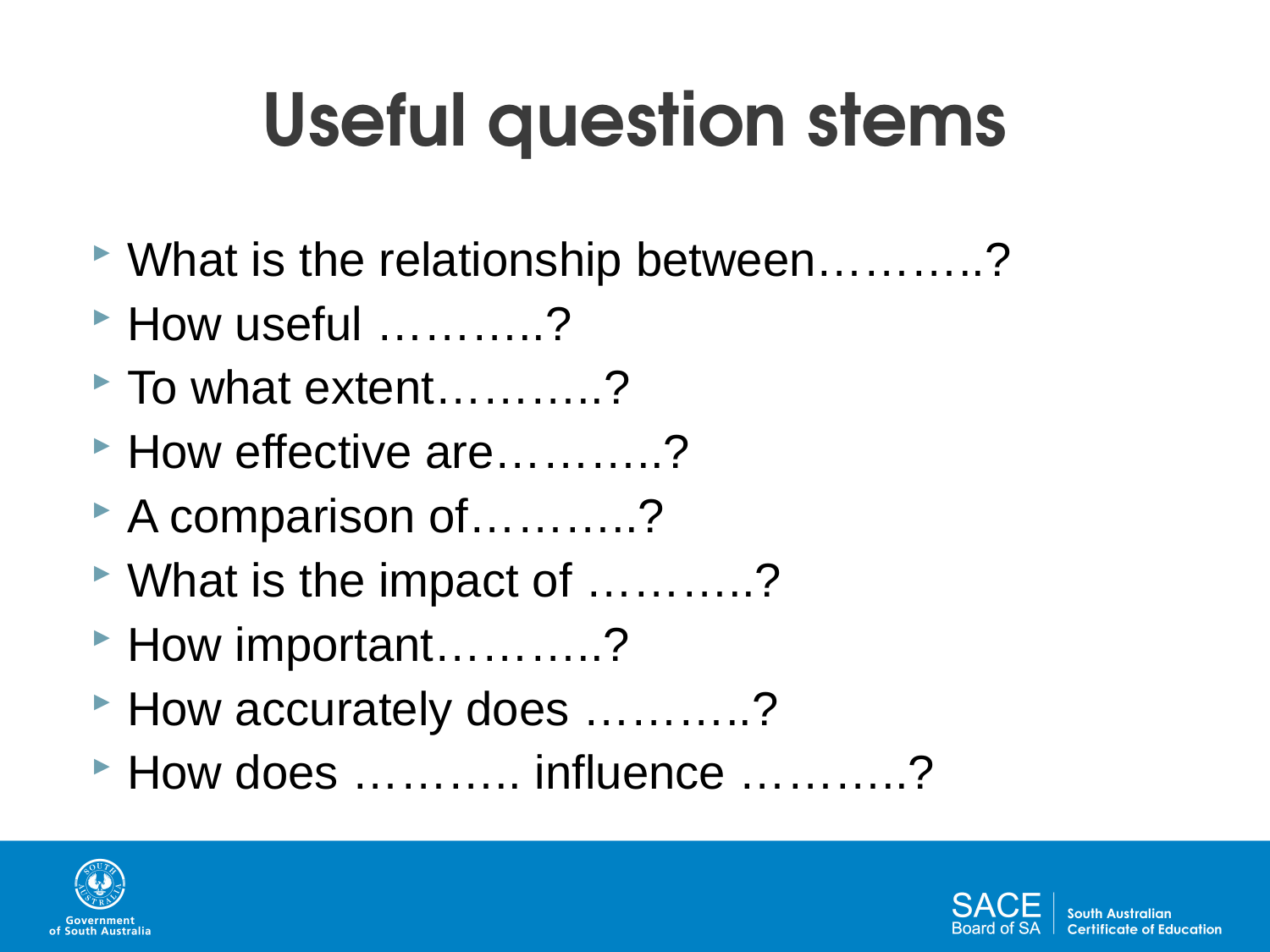

# Useful question stems
What is the relationship between………..?
How useful ………..?
To what extent………..?
How effective are………..?
A comparison of………..?
What is the impact of ………..?
How important………..?
How accurately does ………..?
How does ……….. influence ………..?